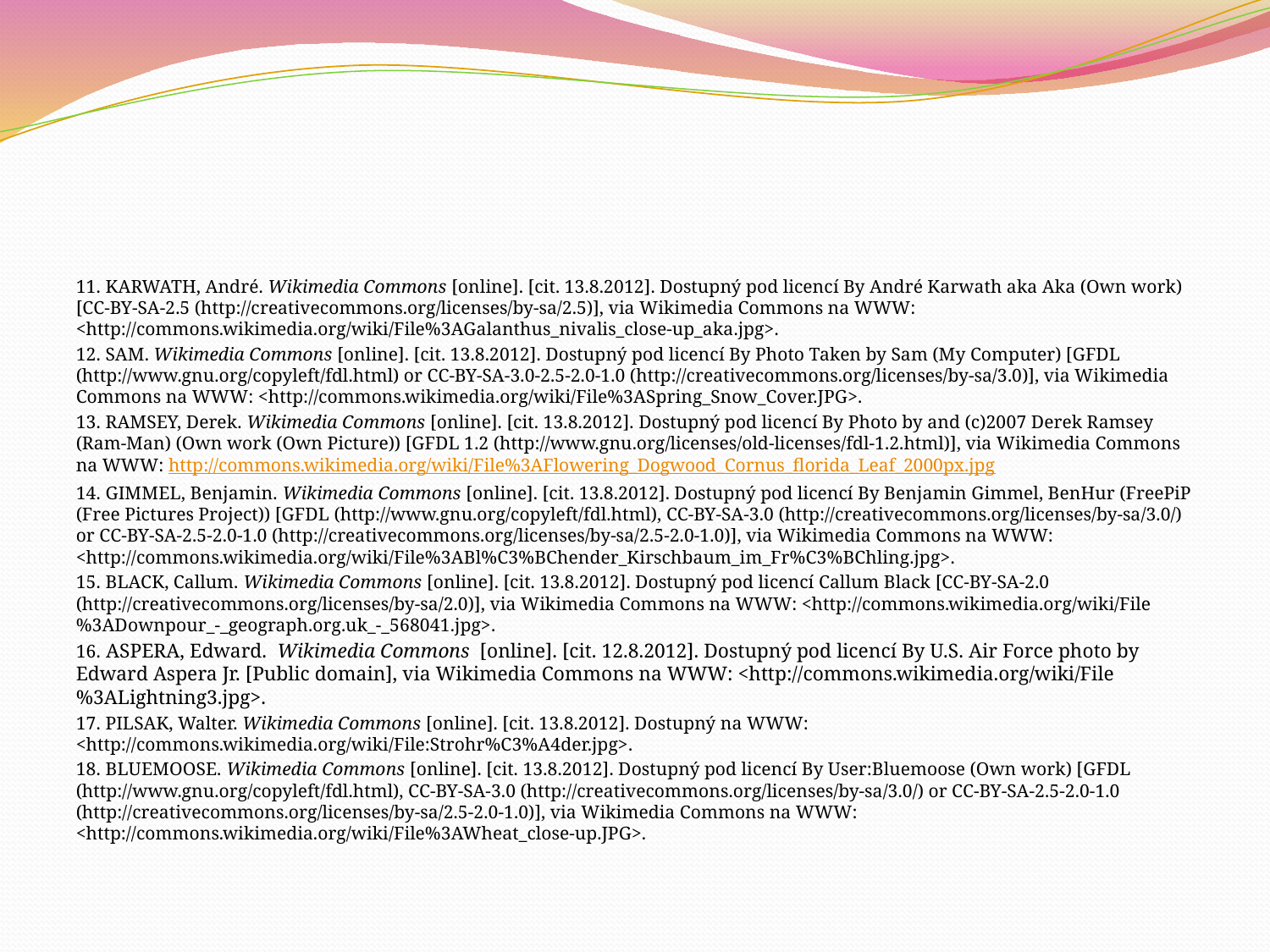

#
11. KARWATH, André. Wikimedia Commons [online]. [cit. 13.8.2012]. Dostupný pod licencí By André Karwath aka Aka (Own work) [CC-BY-SA-2.5 (http://creativecommons.org/licenses/by-sa/2.5)], via Wikimedia Commons na WWW: <http://commons.wikimedia.org/wiki/File%3AGalanthus_nivalis_close-up_aka.jpg>.
12. SAM. Wikimedia Commons [online]. [cit. 13.8.2012]. Dostupný pod licencí By Photo Taken by Sam (My Computer) [GFDL (http://www.gnu.org/copyleft/fdl.html) or CC-BY-SA-3.0-2.5-2.0-1.0 (http://creativecommons.org/licenses/by-sa/3.0)], via Wikimedia Commons na WWW: <http://commons.wikimedia.org/wiki/File%3ASpring_Snow_Cover.JPG>.
13. RAMSEY, Derek. Wikimedia Commons [online]. [cit. 13.8.2012]. Dostupný pod licencí By Photo by and (c)2007 Derek Ramsey (Ram-Man) (Own work (Own Picture)) [GFDL 1.2 (http://www.gnu.org/licenses/old-licenses/fdl-1.2.html)], via Wikimedia Commons na WWW: http://commons.wikimedia.org/wiki/File%3AFlowering_Dogwood_Cornus_florida_Leaf_2000px.jpg
14. GIMMEL, Benjamin. Wikimedia Commons [online]. [cit. 13.8.2012]. Dostupný pod licencí By Benjamin Gimmel, BenHur (FreePiP (Free Pictures Project)) [GFDL (http://www.gnu.org/copyleft/fdl.html), CC-BY-SA-3.0 (http://creativecommons.org/licenses/by-sa/3.0/) or CC-BY-SA-2.5-2.0-1.0 (http://creativecommons.org/licenses/by-sa/2.5-2.0-1.0)], via Wikimedia Commons na WWW: <http://commons.wikimedia.org/wiki/File%3ABl%C3%BChender_Kirschbaum_im_Fr%C3%BChling.jpg>.
15. BLACK, Callum. Wikimedia Commons [online]. [cit. 13.8.2012]. Dostupný pod licencí Callum Black [CC-BY-SA-2.0 (http://creativecommons.org/licenses/by-sa/2.0)], via Wikimedia Commons na WWW: <http://commons.wikimedia.org/wiki/File%3ADownpour_-_geograph.org.uk_-_568041.jpg>.
16. ASPERA, Edward.  Wikimedia Commons  [online]. [cit. 12.8.2012]. Dostupný pod licencí By U.S. Air Force photo by Edward Aspera Jr. [Public domain], via Wikimedia Commons na WWW: <http://commons.wikimedia.org/wiki/File%3ALightning3.jpg>.
17. PILSAK, Walter. Wikimedia Commons [online]. [cit. 13.8.2012]. Dostupný na WWW: <http://commons.wikimedia.org/wiki/File:Strohr%C3%A4der.jpg>.
18. BLUEMOOSE. Wikimedia Commons [online]. [cit. 13.8.2012]. Dostupný pod licencí By User:Bluemoose (Own work) [GFDL (http://www.gnu.org/copyleft/fdl.html), CC-BY-SA-3.0 (http://creativecommons.org/licenses/by-sa/3.0/) or CC-BY-SA-2.5-2.0-1.0 (http://creativecommons.org/licenses/by-sa/2.5-2.0-1.0)], via Wikimedia Commons na WWW: <http://commons.wikimedia.org/wiki/File%3AWheat_close-up.JPG>.